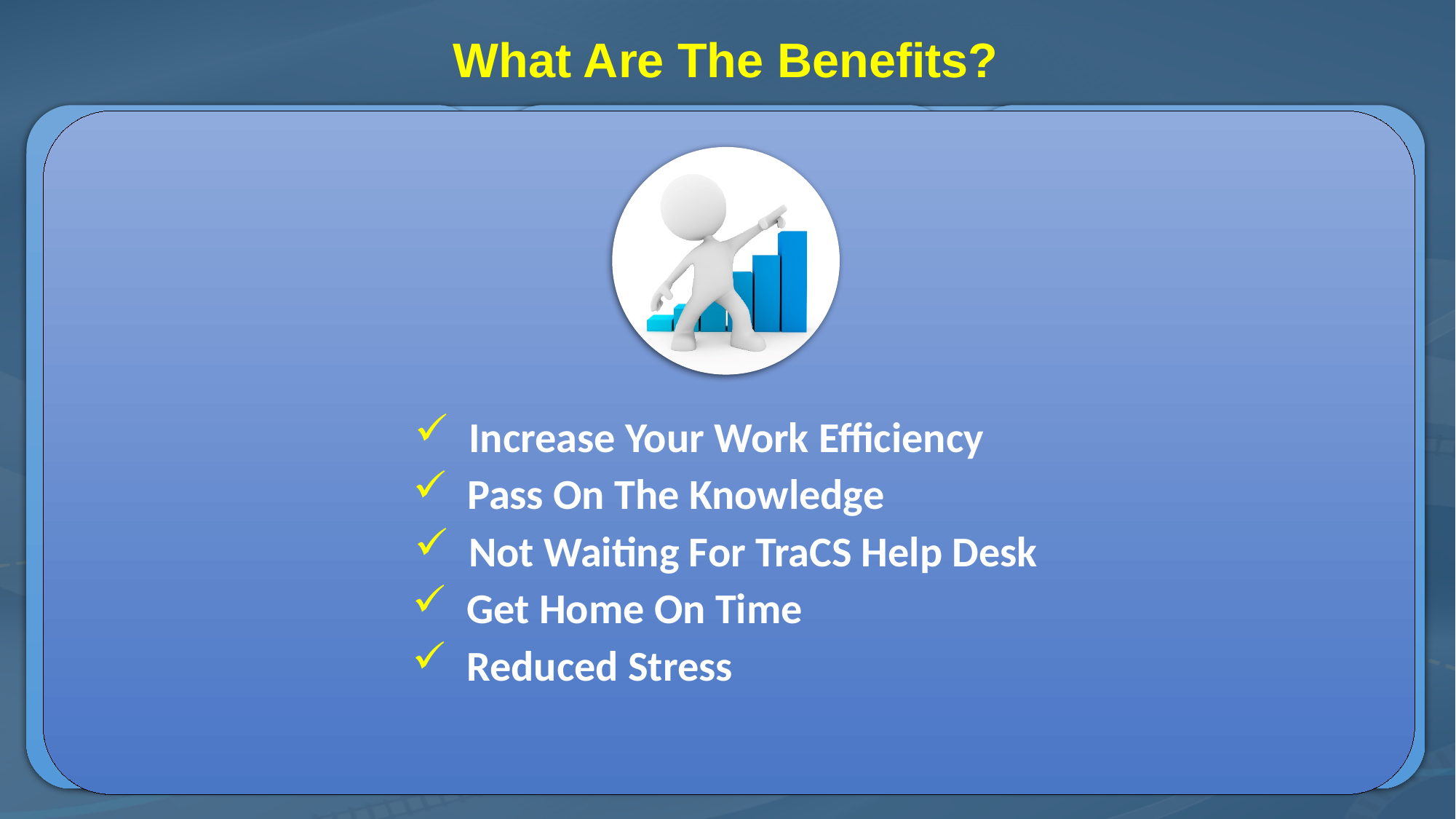

# What Are The Benefits?
Have You Ever Thought How Can I Fix This
This error just happened, how do I best figure this out?

If I only knew how to decipher these TraCS errors!
Increase Work Efficiency and Reduce Stress
You can pass this knowledge on to other department staff.

Spend less time on the phone or emailing the TraCS Help Desk .
Parse Out the Crucial Information

We will discuss the logs within the TraCS software.

These tools assist in reading and understanding the errors.

Lets parse out the Information
Lets see what the TraCS log shows us.
Start to understand the error provided to.
How can I Fix This?
An error just happened, how do I figure this out?
I wish I could decipher these TraCS errors!

Increase Your Work Efficiency
Pass On The Knowledge
Not Waiting For TraCS Help Desk
Get Home On Time
Reduced Stress